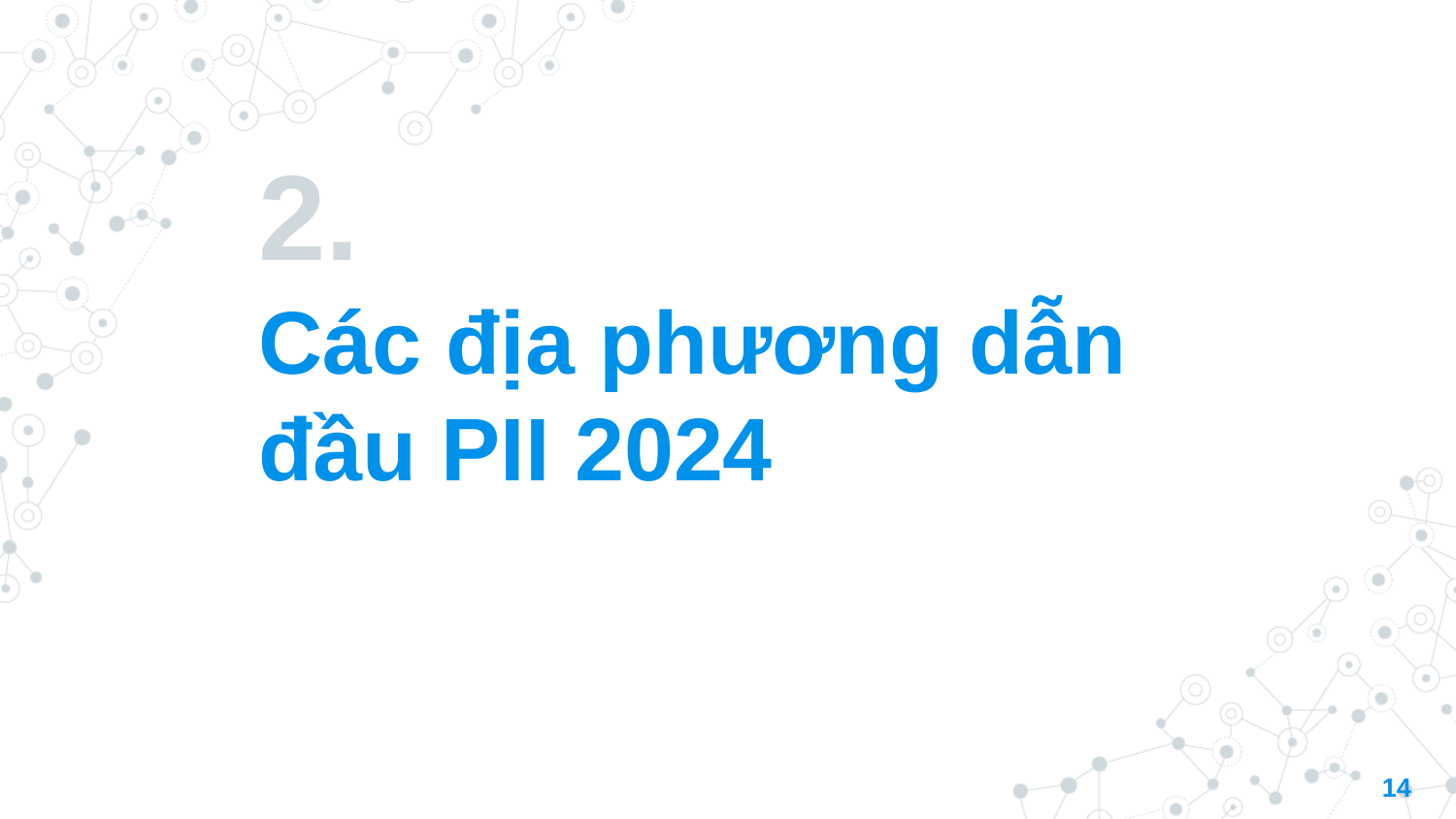

# 2.
Các địa phương dẫn đầu PII 2024
14